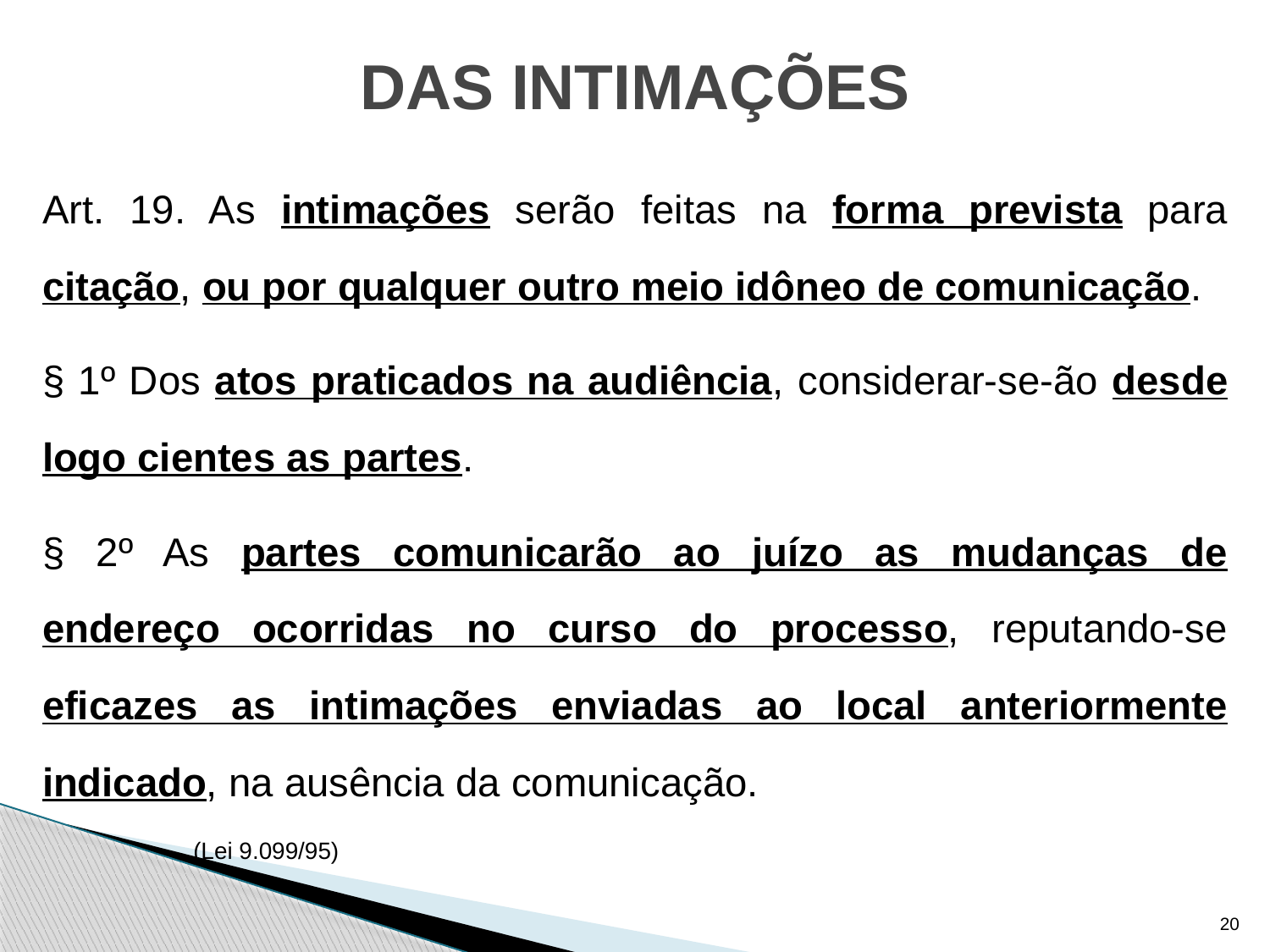

# DAS INTIMAÇÕES
Art. 19. As intimações serão feitas na forma prevista para citação, ou por qualquer outro meio idôneo de comunicação.
§ 1º Dos atos praticados na audiência, considerar-se-ão desde logo cientes as partes.
§ 2º As partes comunicarão ao juízo as mudanças de endereço ocorridas no curso do processo, reputando-se eficazes as intimações enviadas ao local anteriormente indicado, na ausência da comunicação.
 								         (Lei 9.099/95)
20